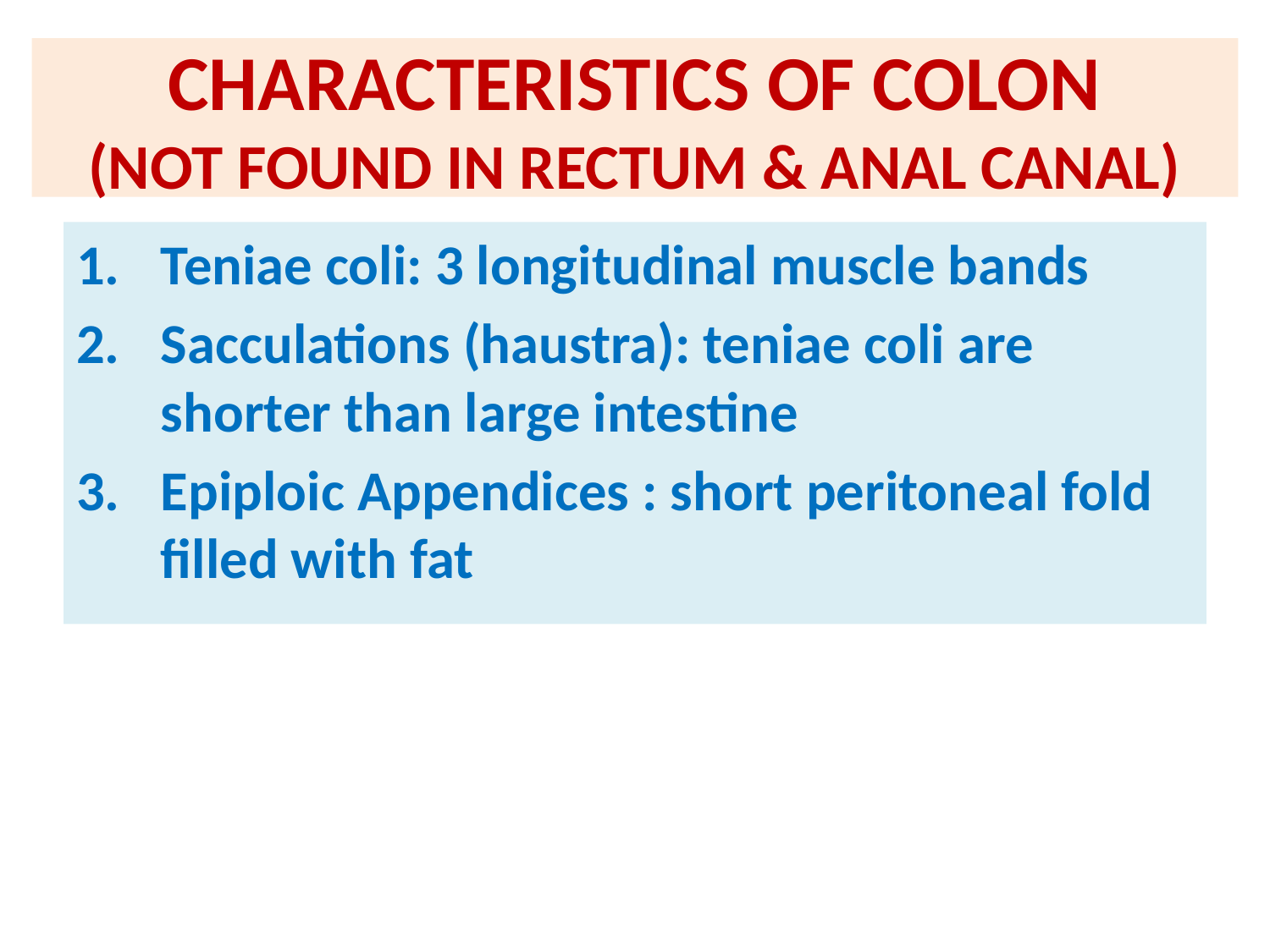

# CHARACTERISTICS OF COLON (NOT FOUND IN RECTUM & ANAL CANAL)
Teniae coli: 3 longitudinal muscle bands
Sacculations (haustra): teniae coli are shorter than large intestine
Epiploic Appendices : short peritoneal fold filled with fat